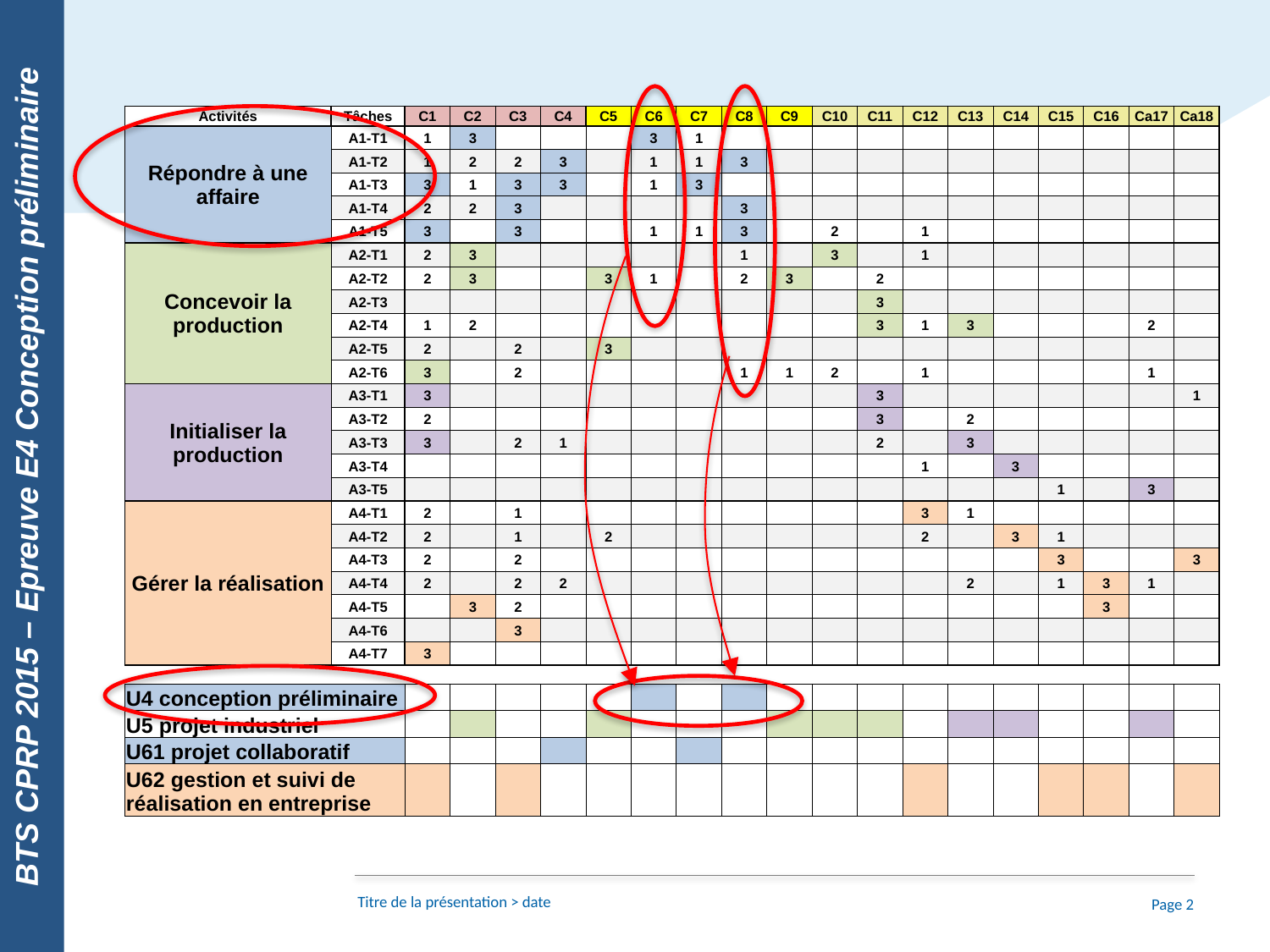

BTS CPRP 2015 – Epreuve E4 Conception préliminaire

| Activités | Tâches | C1 | C2 | C3 | C4 | C5 | C6 | C7 | C8 | C9 | C10 | C11 | C12 | C13 | C14 | C15 | C16 | Ca17 | Ca18 |
| --- | --- | --- | --- | --- | --- | --- | --- | --- | --- | --- | --- | --- | --- | --- | --- | --- | --- | --- | --- |
| Répondre à une affaire | A1-T1 | 1 | 3 |  |  |  | 3 | 1 |  |  |  |  |  |  |  |  |  |  |  |
|  | A1-T2 | 1 | 2 | 2 | 3 |  | 1 | 1 | 3 |  |  |  |  |  |  |  |  |  |  |
|  | A1-T3 | 3 | 1 | 3 | 3 |  | 1 | 3 |  |  |  |  |  |  |  |  |  |  |  |
|  | A1-T4 | 2 | 2 | 3 |  |  |  |  | 3 |  |  |  |  |  |  |  |  |  |  |
|  | A1-T5 | 3 |  | 3 |  |  | 1 | 1 | 3 |  | 2 |  | 1 |  |  |  |  |  |  |
| Concevoir la production | A2-T1 | 2 | 3 |  |  |  |  |  | 1 |  | 3 |  | 1 |  |  |  |  |  |  |
|  | A2-T2 | 2 | 3 |  |  | 3 | 1 |  | 2 | 3 |  | 2 |  |  |  |  |  |  |  |
|  | A2-T3 |  |  |  |  |  |  |  |  |  |  | 3 |  |  |  |  |  |  |  |
|  | A2-T4 | 1 | 2 |  |  |  |  |  |  |  |  | 3 | 1 | 3 |  |  |  | 2 |  |
|  | A2-T5 | 2 |  | 2 |  | 3 |  |  |  |  |  |  |  |  |  |  |  |  |  |
|  | A2-T6 | 3 |  | 2 |  |  |  |  | 1 | 1 | 2 |  | 1 |  |  |  |  | 1 |  |
| Initialiser la production | A3-T1 | 3 |  |  |  |  |  |  |  |  |  | 3 |  |  |  |  |  |  | 1 |
|  | A3-T2 | 2 |  |  |  |  |  |  |  |  |  | 3 |  | 2 |  |  |  |  |  |
|  | A3-T3 | 3 |  | 2 | 1 |  |  |  |  |  |  | 2 |  | 3 |  |  |  |  |  |
|  | A3-T4 |  |  |  |  |  |  |  |  |  |  |  | 1 |  | 3 |  |  |  |  |
|  | A3-T5 |  |  |  |  |  |  |  |  |  |  |  |  |  |  | 1 |  | 3 |  |
| Gérer la réalisation | A4-T1 | 2 |  | 1 |  |  |  |  |  |  |  |  | 3 | 1 |  |  |  |  |  |
|  | A4-T2 | 2 |  | 1 |  | 2 |  |  |  |  |  |  | 2 |  | 3 | 1 |  |  |  |
|  | A4-T3 | 2 |  | 2 |  |  |  |  |  |  |  |  |  |  |  | 3 |  |  | 3 |
|  | A4-T4 | 2 |  | 2 | 2 |  |  |  |  |  |  |  |  | 2 |  | 1 | 3 | 1 |  |
|  | A4-T5 |  | 3 | 2 |  |  |  |  |  |  |  |  |  |  |  |  | 3 |  |  |
|  | A4-T6 |  |  | 3 |  |  |  |  |  |  |  |  |  |  |  |  |  |  |  |
|  | A4-T7 | 3 |  |  |  |  |  |  |  |  |  |  |  |  |  |  |  |  |  |
|  |  |  |  |  |  |  |  |  |  |  |  |  |  |  |  |  |  |  |  |
| U4 conception préliminaire |  |  |  |  |  |  |  |  |  |  |  |  |  |  |  |  |  |  |  |
| U5 projet industriel |  |  |  |  |  |  |  |  |  |  |  |  |  |  |  |  |  |  |  |
| U61 projet collaboratif |  |  |  |  |  |  |  |  |  |  |  |  |  |  |  |  |  |  |  |
| U62 gestion et suivi de réalisation en entreprise |  |  |  |  |  |  |  |  |  |  |  |  |  |  |  |  |  |  |  |